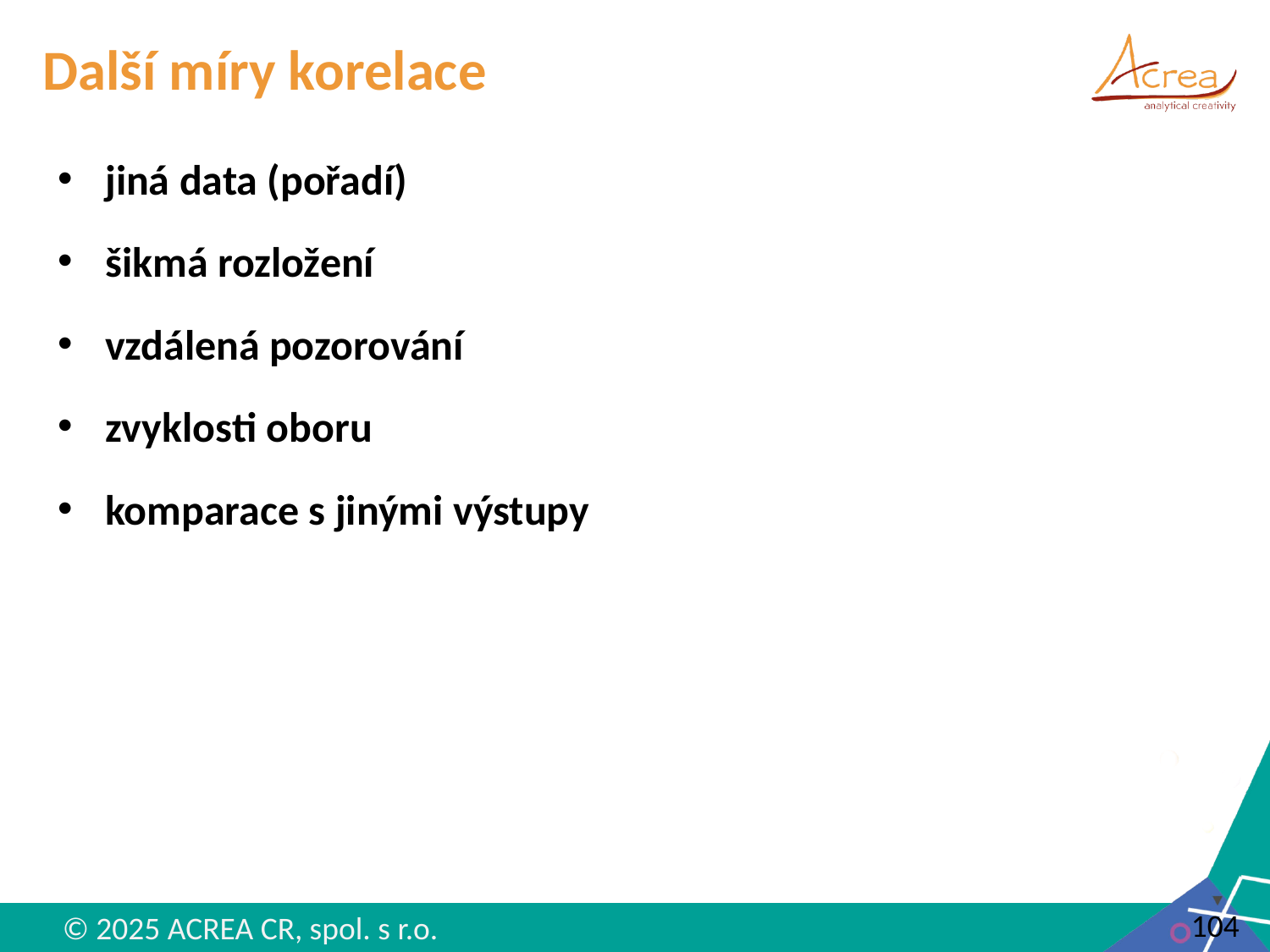

# Další míry korelace
jiná data (pořadí)
šikmá rozložení
vzdálená pozorování
zvyklosti oboru
komparace s jinými výstupy

104